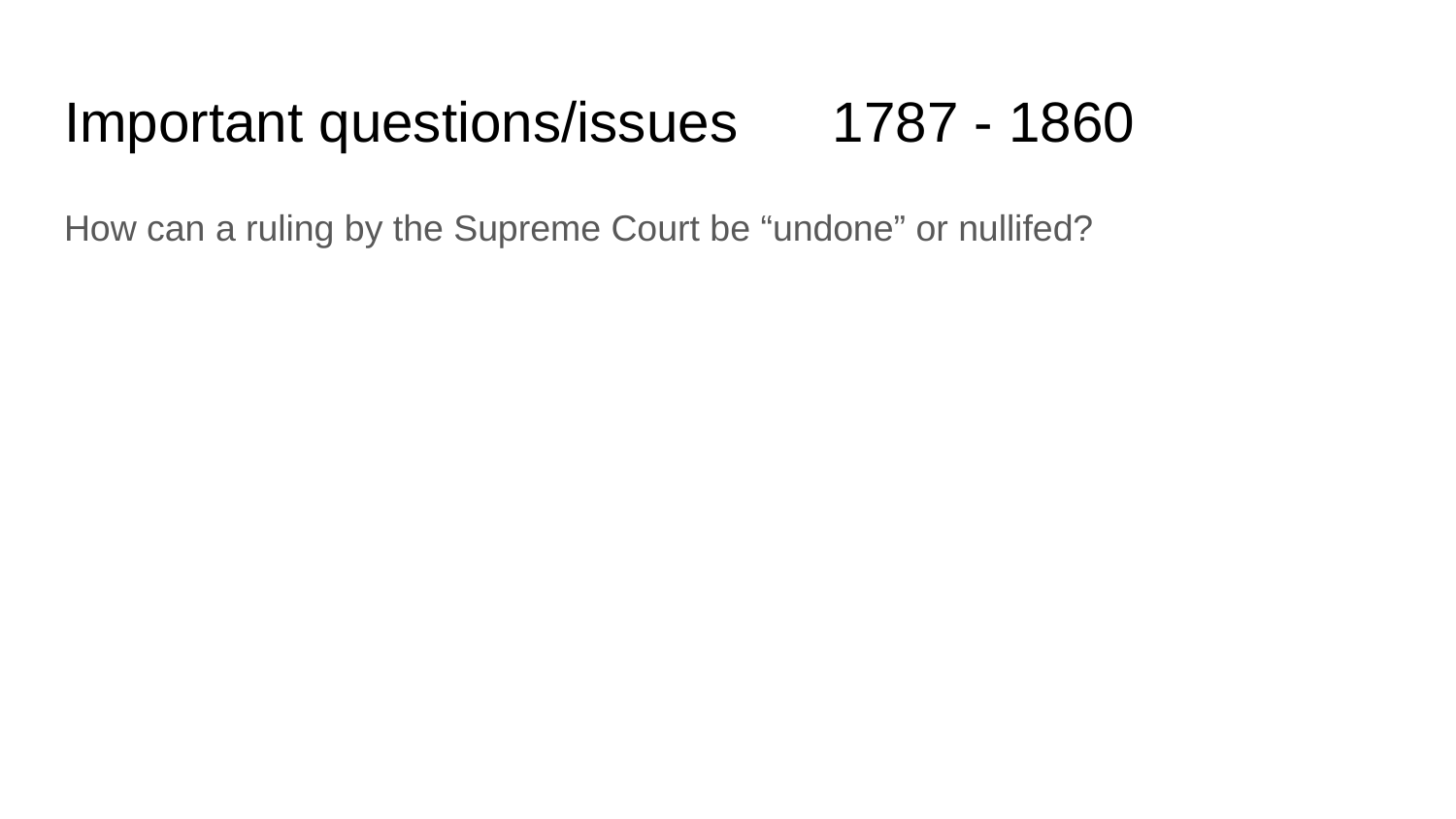

# Important questions/issues      1787 - 1860
How can a ruling by the Supreme Court be “undone” or nullifed?